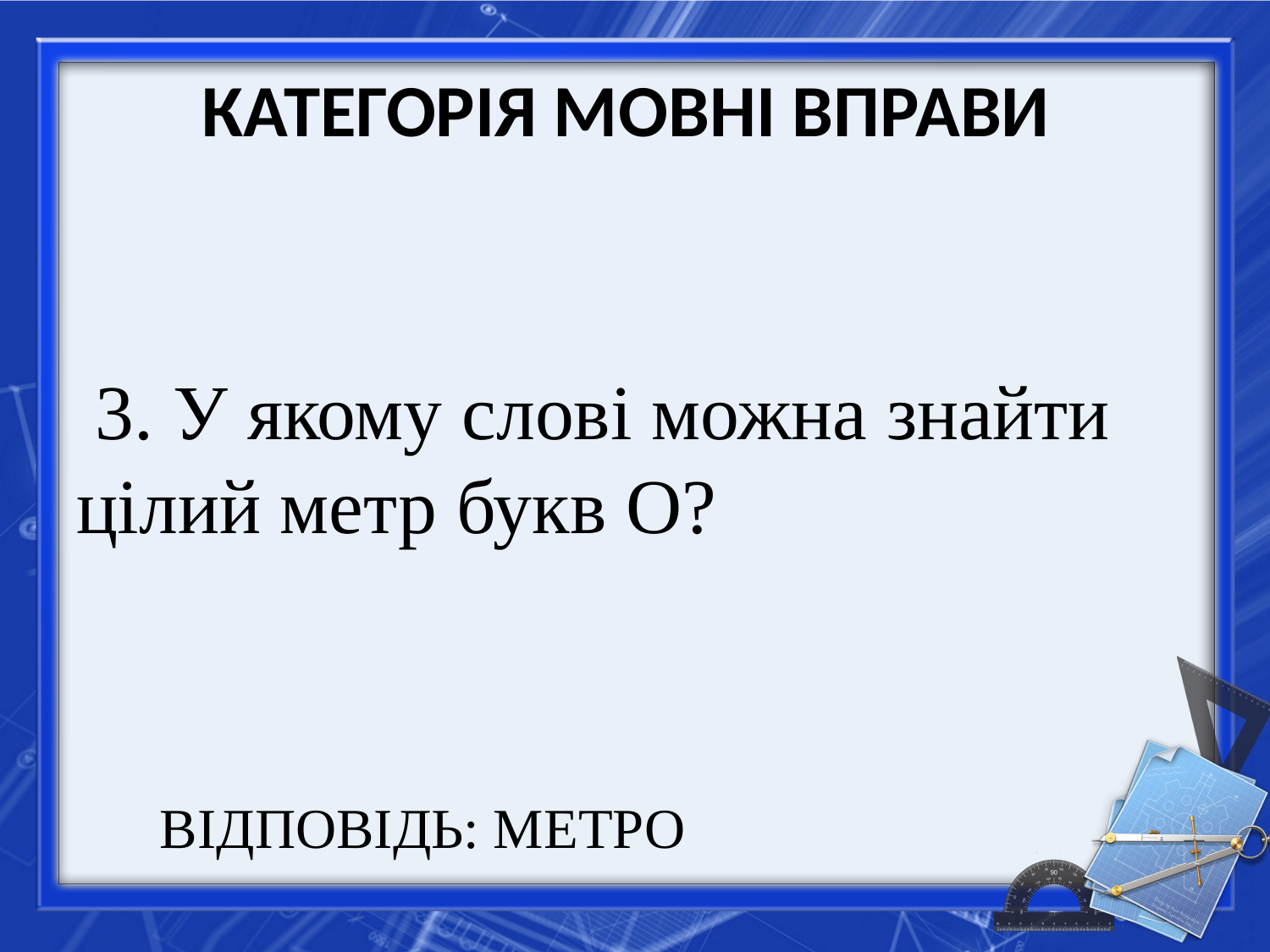

# КАТЕГОРІЯ МОВНІ ВПРАВИ
 3. У якому слові можна знайти цілий метр букв О?
ВІДПОВІДЬ: МЕТРО